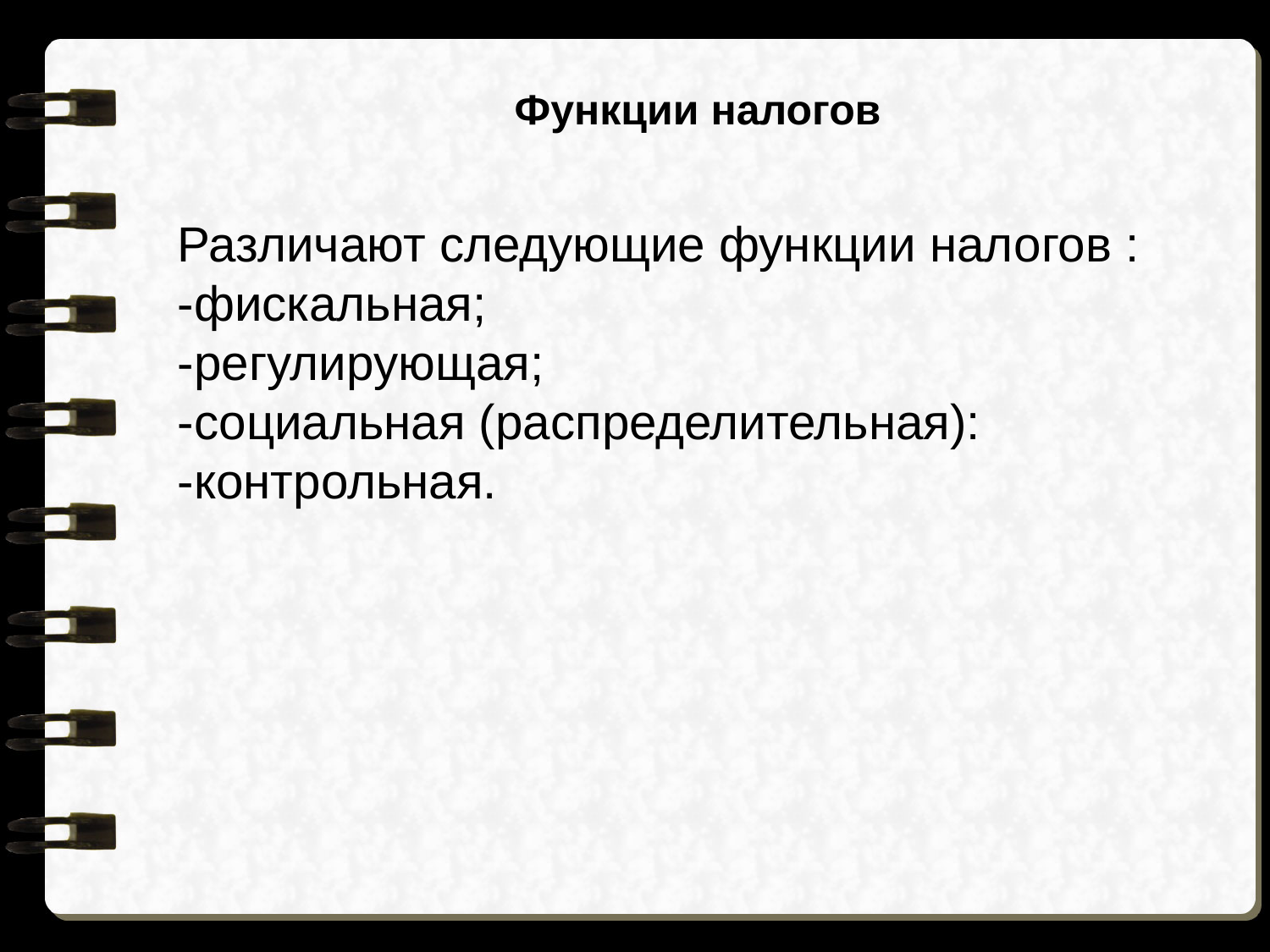

Функции налогов
Различают следующие функции налогов :
-фискальная;
-регулирующая;
-социальная (распределительная):
-контрольная.